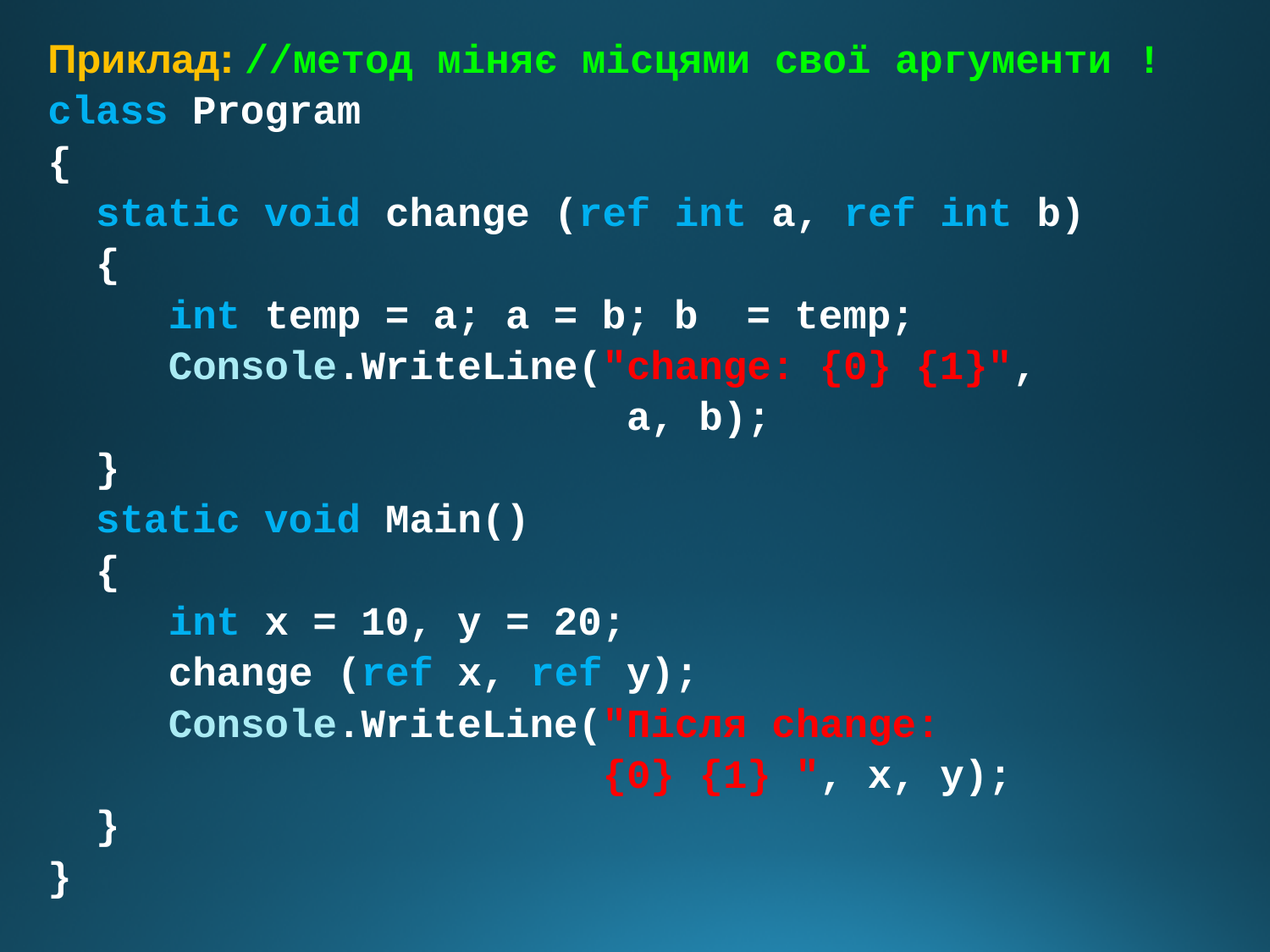

Приклад: //метод міняє місцями свої аргументи !
class Program
{
  static void change (ref int a, ref int b)
  {
     int temp = a; a = b; b  = temp;
     Console.WriteLine("change: {0} {1}",
                        a, b);
  }
  static void Main()
  {
     int x = 10, y = 20;
     change (ref x, ref y);
     Console.WriteLine("Після change:
                       {0} {1} ", x, y);
  }
}